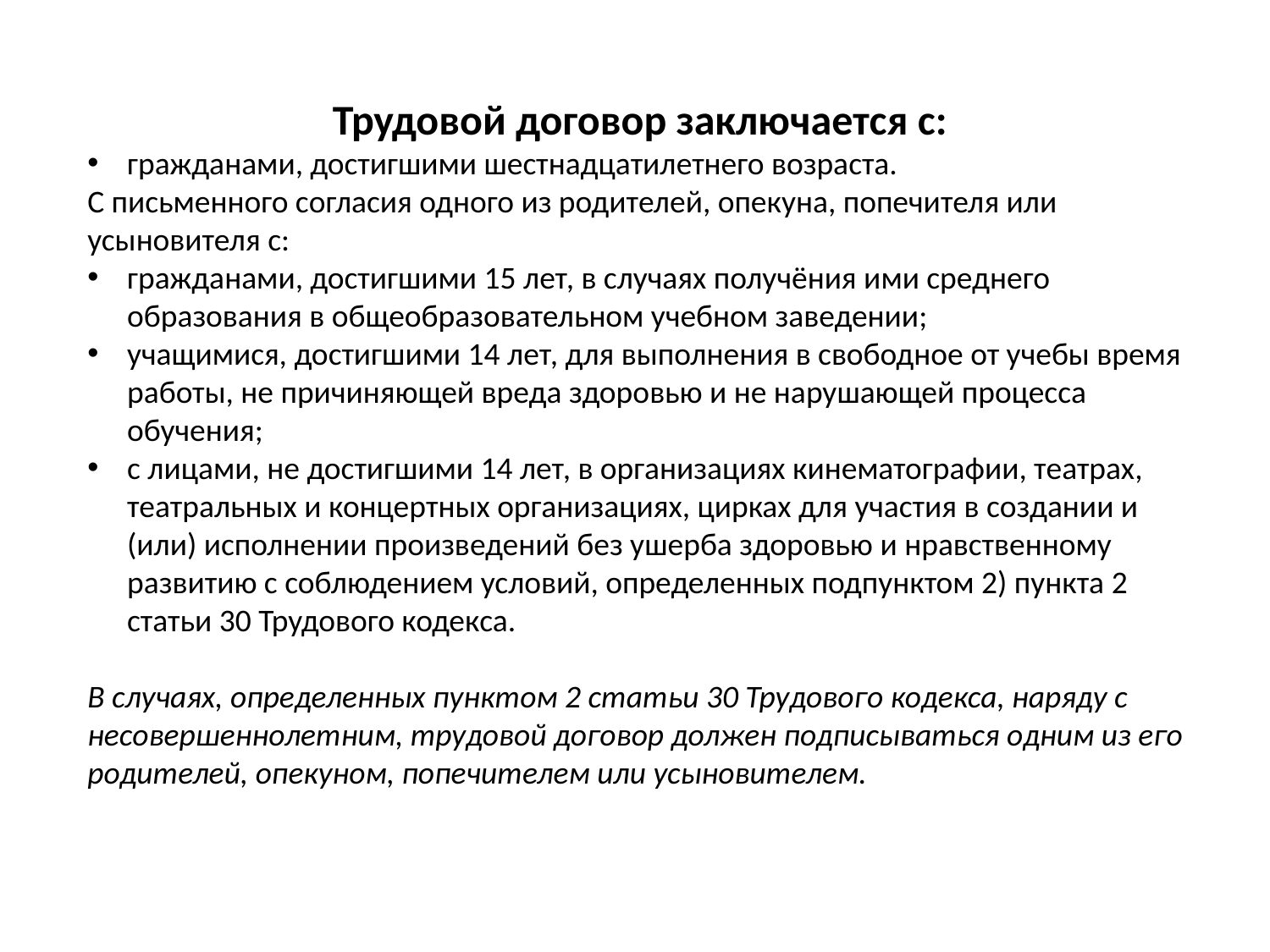

Трудовой договор заключается с:
гражданами, достигшими шестнадцатилетнего возраста.
С письменного согласия одного из родителей, опекуна, попечителя или усыновителя с:
гражданами, достигшими 15 лет, в случаях получёния ими среднего образования в общеобразовательном учебном заведении;
учащимися, достигшими 14 лет, для выполнения в свободное от учебы время работы, не причиняющей вреда здоровью и не нарушающей процесса обучения;
с лицами, не достигшими 14 лет, в организациях кинематографии, театрах, театральных и концертных организациях, цирках для участия в создании и (или) исполнении произведений без ушерба здоровью и нравственному развитию с соблюдением условий, определенных подпунктом 2) пункта 2 статьи 30 Трудового кодекса.

В случаях, определенных пунктом 2 статьи 30 Трудового кодекса, наряду с несовершеннолетним, трудовой договор должен подписываться одним из его родителей, опекуном, попечителем или усыновителем.